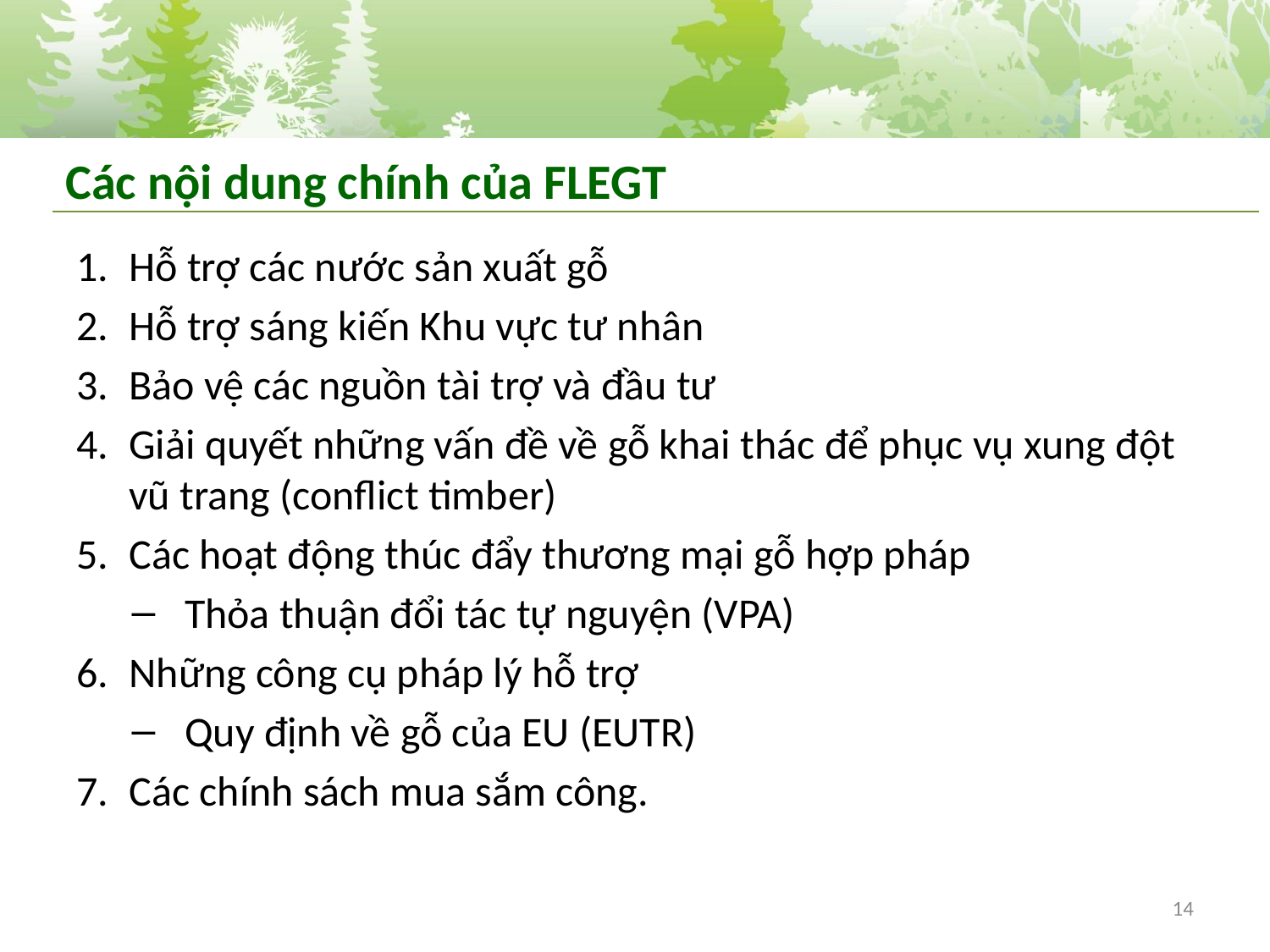

# Các nội dung chính của FLEGT
Hỗ trợ các nước sản xuất gỗ
Hỗ trợ sáng kiến Khu vực tư nhân
Bảo vệ các nguồn tài trợ và đầu tư
Giải quyết những vấn đề về gỗ khai thác để phục vụ xung đột vũ trang (conflict timber)
Các hoạt động thúc đẩy thương mại gỗ hợp pháp
Thỏa thuận đổi tác tự nguyện (VPA)
Những công cụ pháp lý hỗ trợ
Quy định về gỗ của EU (EUTR)
Các chính sách mua sắm công.
14